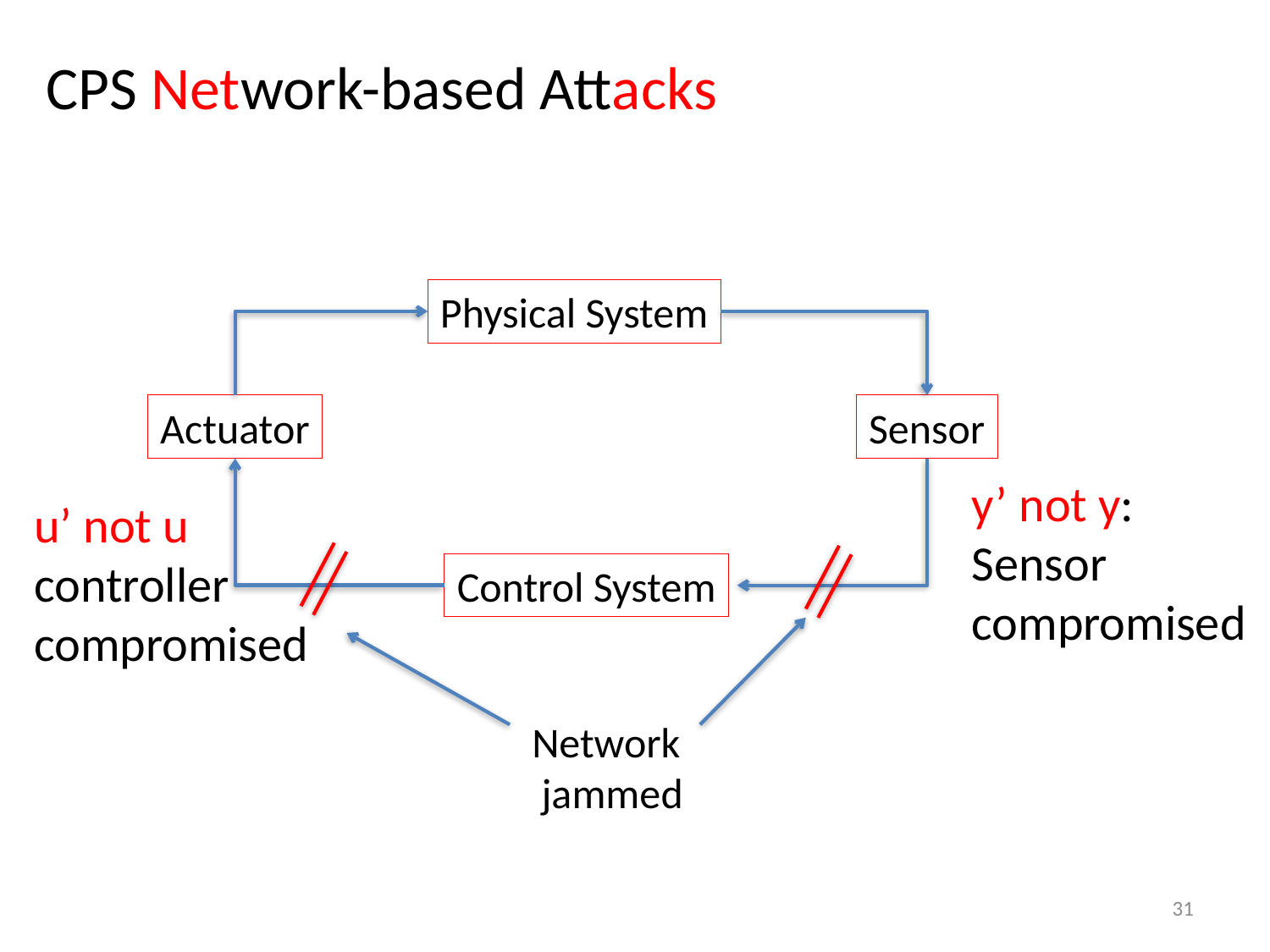

# CPS Network-based Attacks
Physical System
Actuator
Sensor
y’ not y:
Sensor
compromised
u’ not u
controller
compromised
Control System
Network
 jammed
31